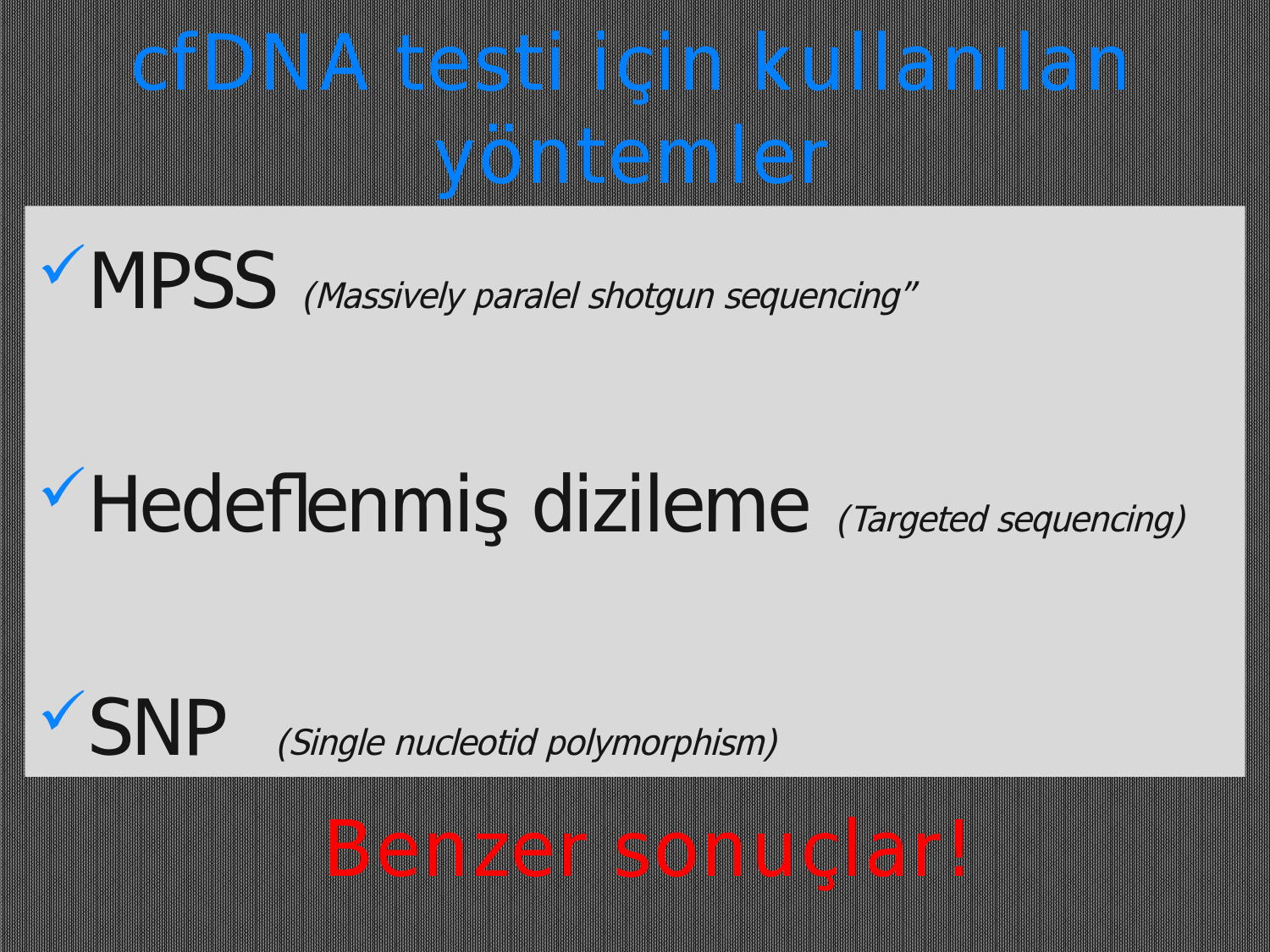

cfDNA testi için kullanılan yöntemler
MPSS (Massively paralel shotgun sequencing”

Hedeflenmiş dizileme (Targeted sequencing)

SNP  (Single nucleotid polymorphism)
Benzer sonuçlar!